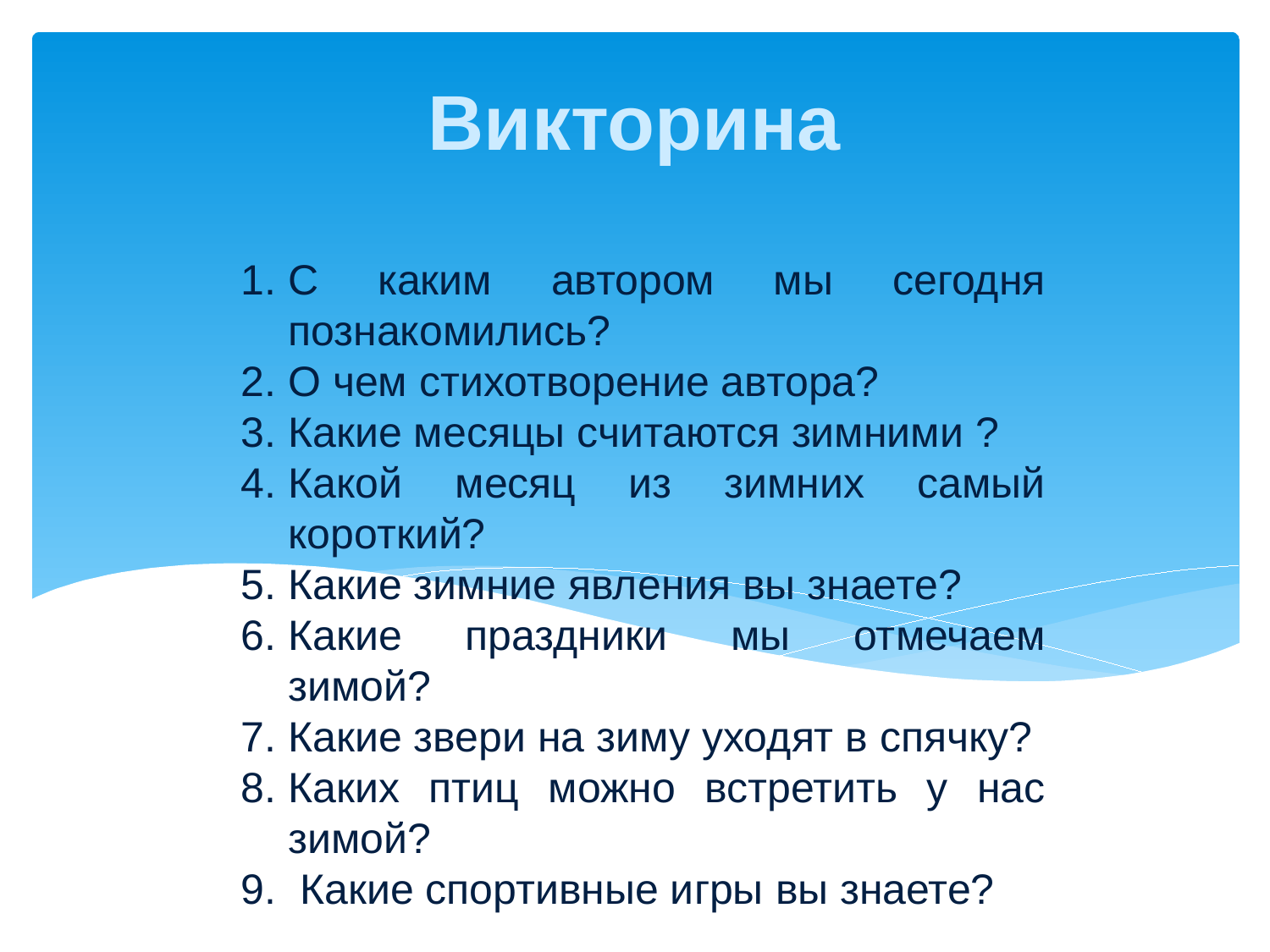

# Викторина
С каким автором мы сегодня познакомились?
О чем стихотворение автора?
Какие месяцы считаются зимними ?
Какой месяц из зимних самый короткий?
Какие зимние явления вы знаете?
Какие праздники мы отмечаем зимой?
Какие звери на зиму уходят в спячку?
Каких птиц можно встретить у нас зимой?
 Какие спортивные игры вы знаете?